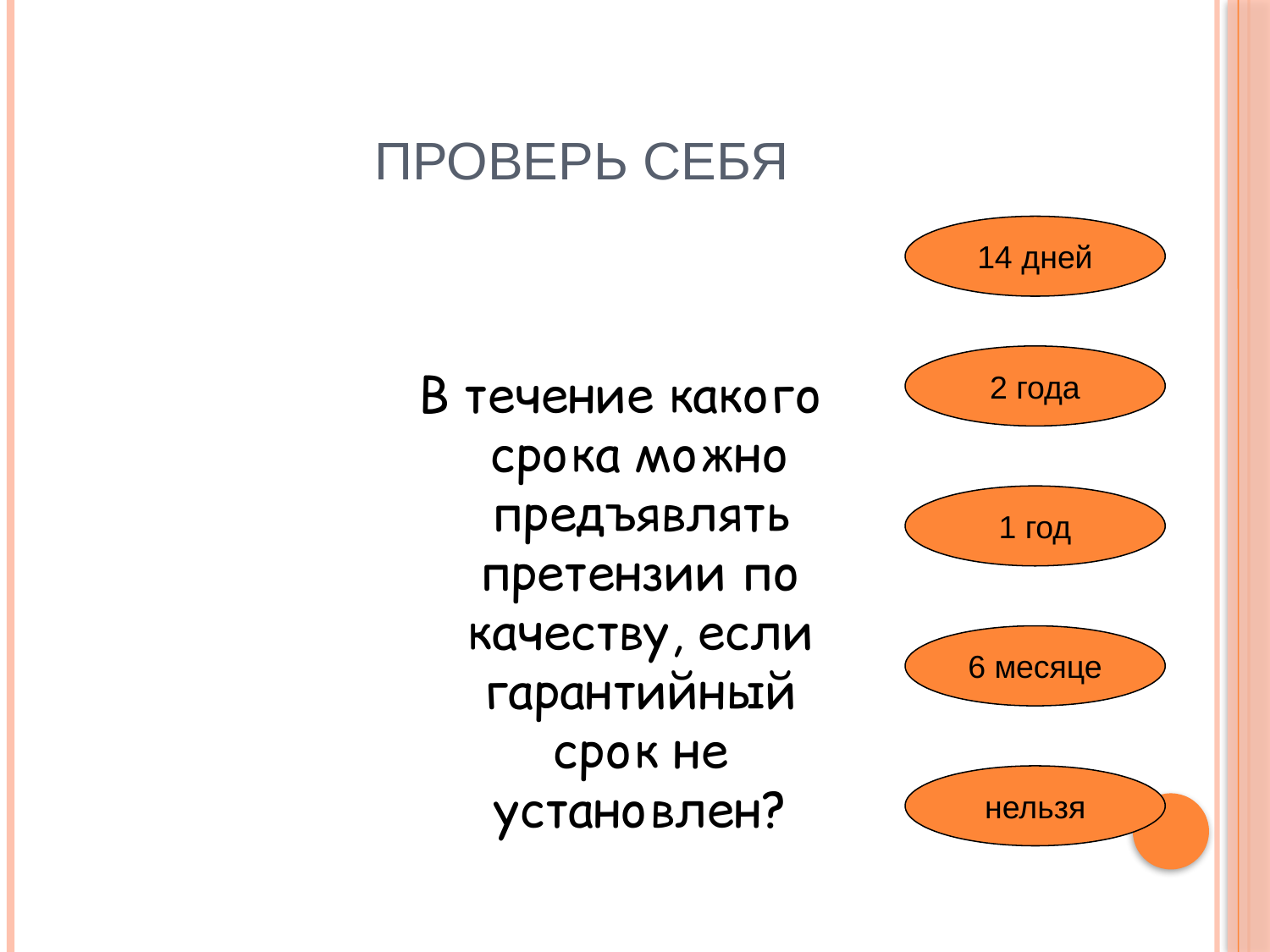

# ПРОВЕРЬ СЕБЯ
14 дней

В течение какого срока можно предъявлять претензии по качеству, если гарантийный срок не установлен?
2 года
1 год
6 месяце
нельзя